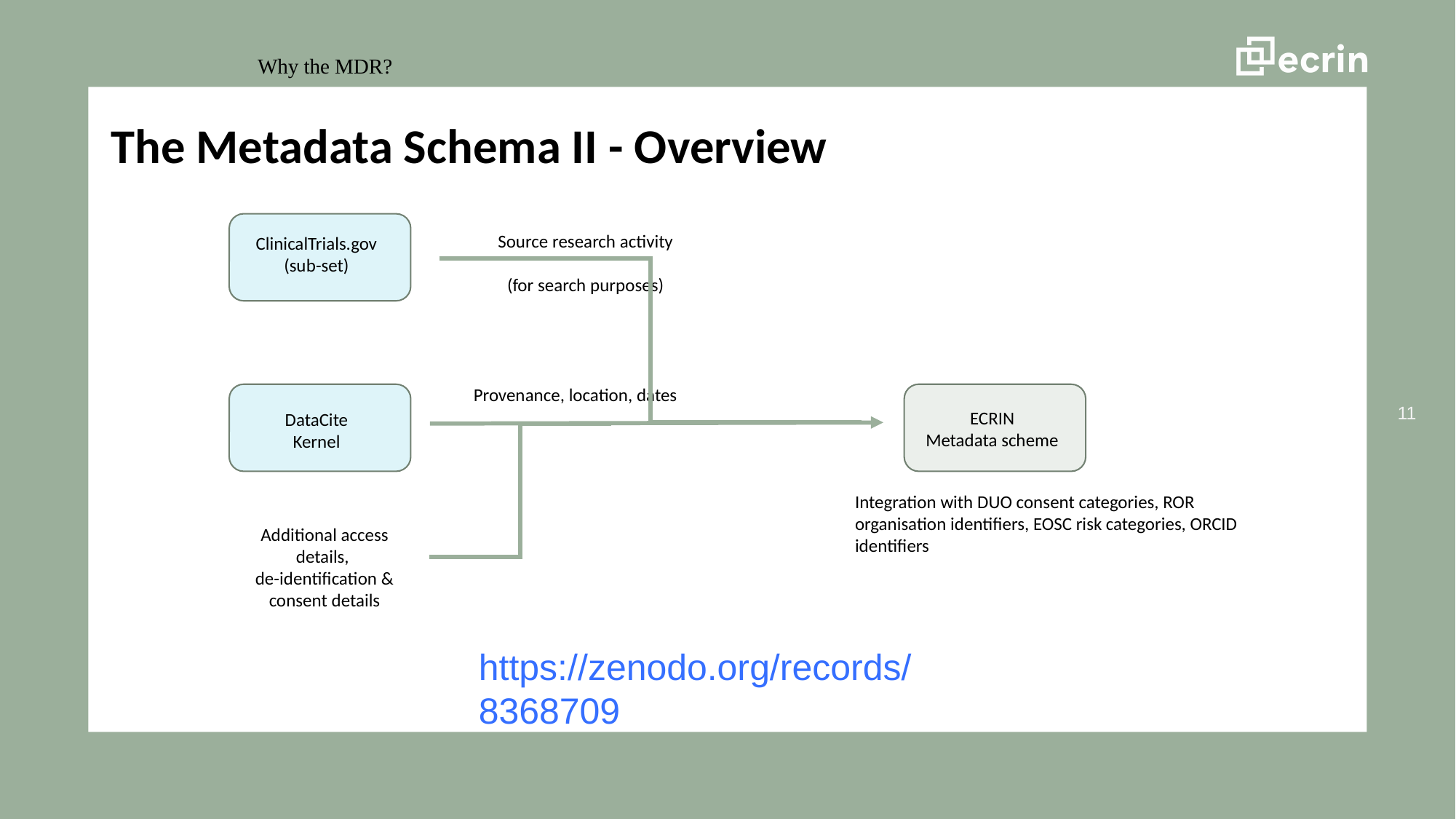

Why the MDR?
The Metadata Schema II - Overview

Source research activity

(for search purposes)
ClinicalTrials.gov
(sub-set)
Provenance, location, dates

ECRIN
Metadata scheme
DataCite
Kernel
Additional access details,
de-identification & consent details
11
Integration with DUO consent categories, ROR organisation identifiers, EOSC risk categories, ORCID identifiers
https://zenodo.org/records/8368709